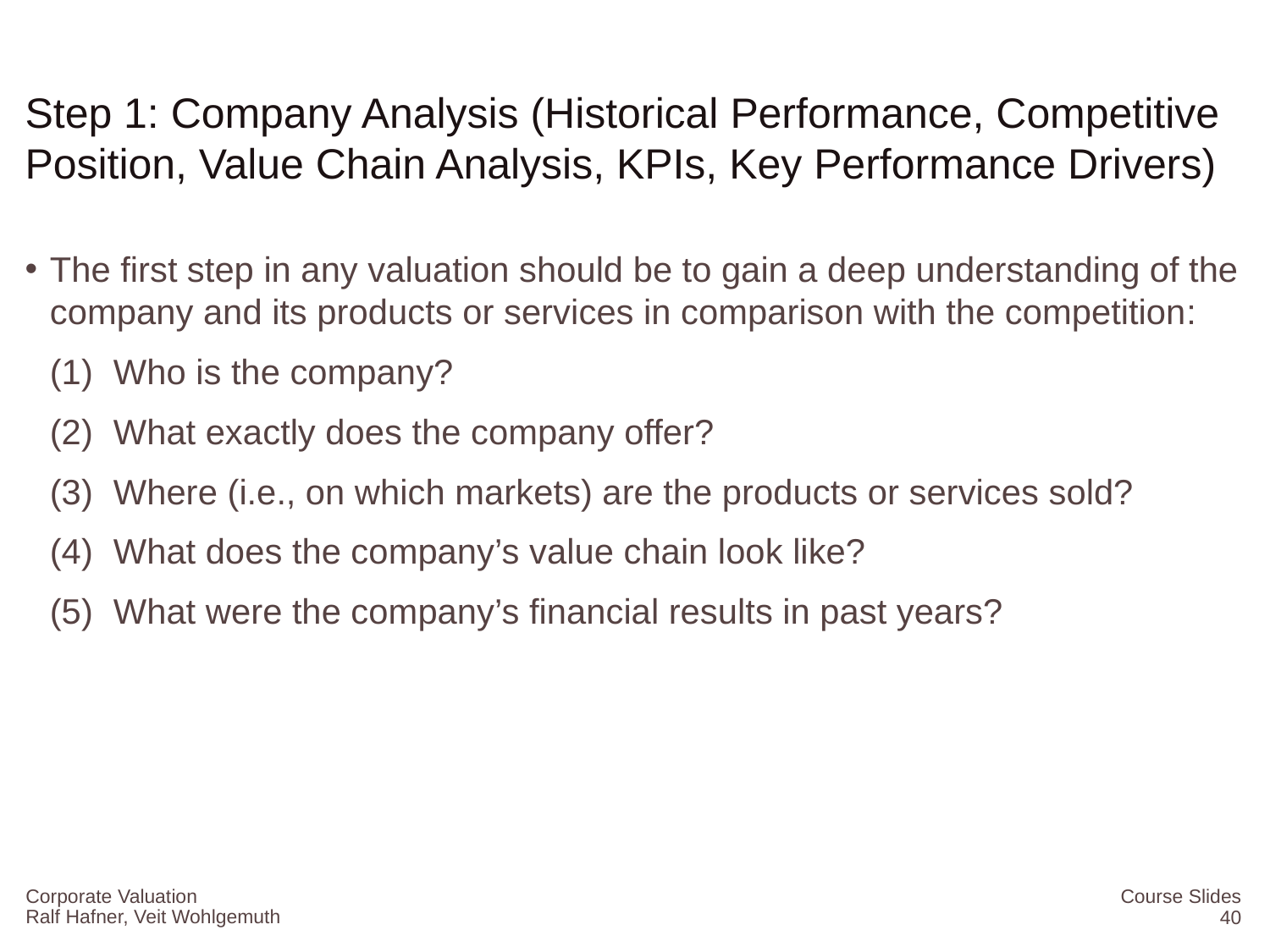

# Step 1: Company Analysis (Historical Performance, Competitive Position, Value Chain Analysis, KPIs, Key Performance Drivers)
The first step in any valuation should be to gain a deep understanding of the company and its products or services in comparison with the competition:
Who is the company?
What exactly does the company offer?
Where (i.e., on which markets) are the products or services sold?
What does the company’s value chain look like?
What were the company’s financial results in past years?
Corporate Valuation
Course Slides
40